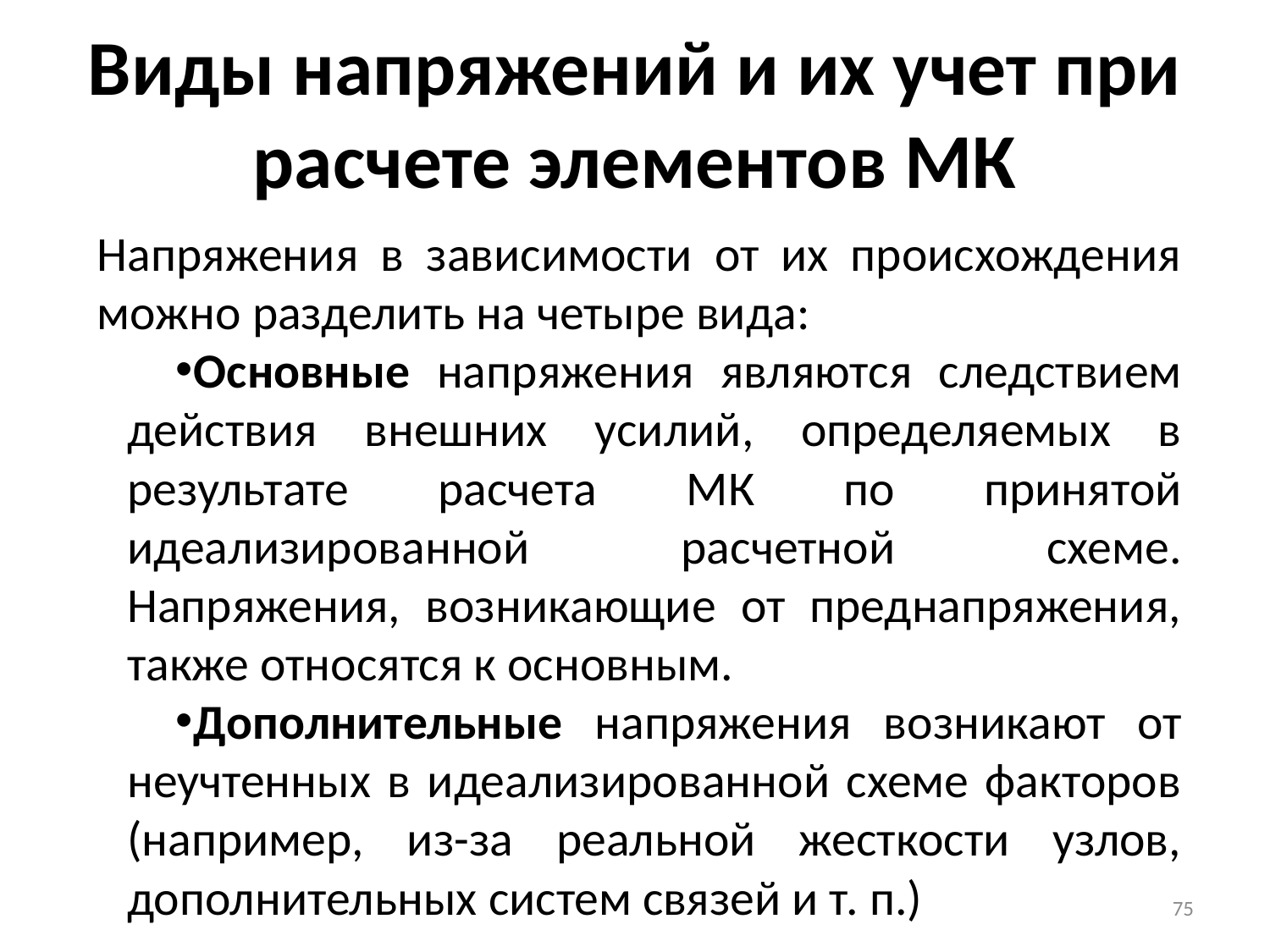

Виды напряжений и их учет при расчете элементов МК
Напряжения в зависимости от их происхождения можно разделить на четыре вида:
Основные напряжения являются следствием действия внешних усилий, определяемых в результате расчета МК по принятой идеализированной расчетной схеме. Напряжения, возникающие от преднапряжения, также относятся к основным.
Дополнительные напряжения возникают от неучтенных в идеализированной схеме факторов (например, из-за реальной жесткости узлов, дополнительных систем связей и т. п.)

75